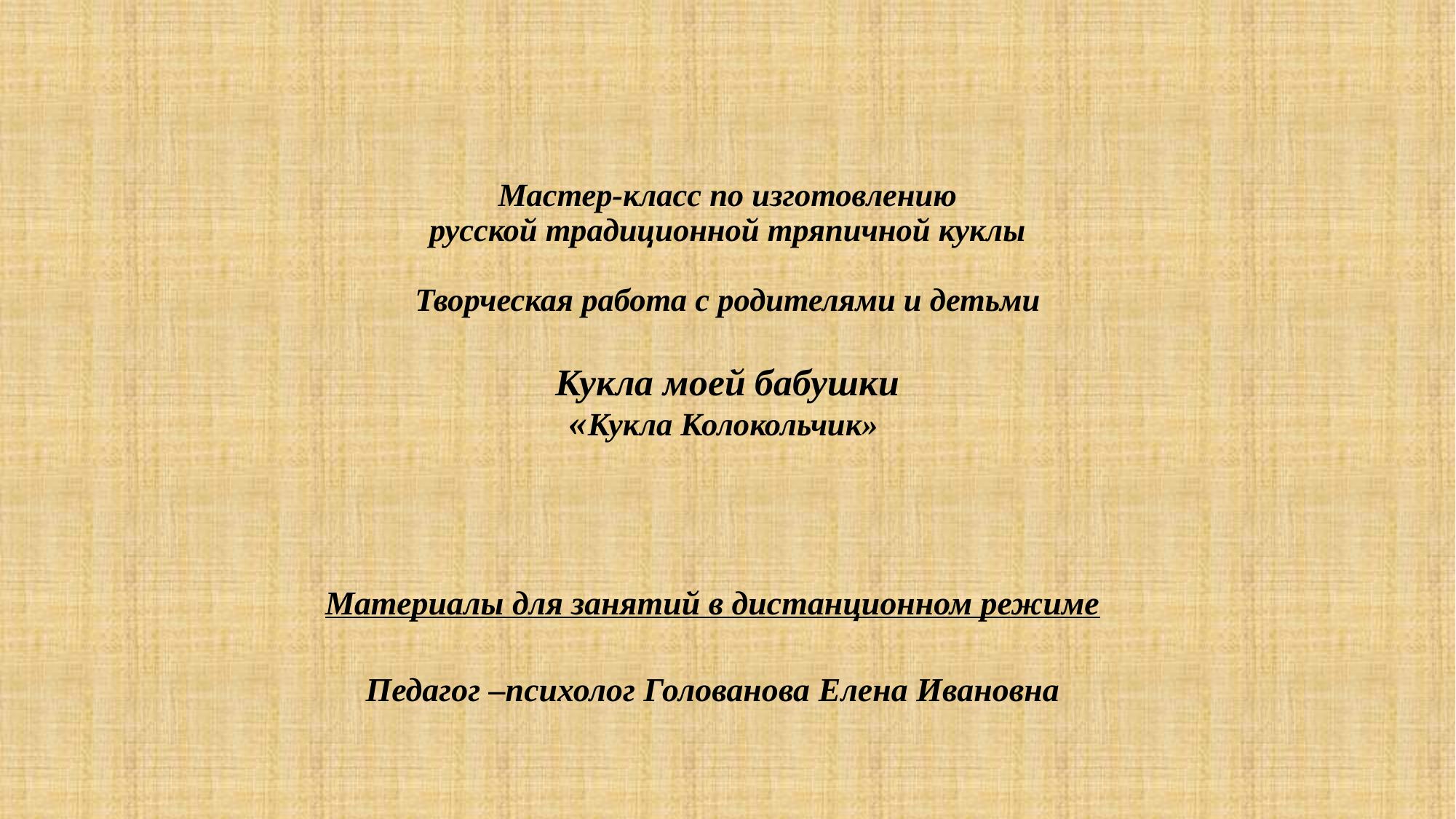

# Мастер-класс по изготовлению русской традиционной тряпичной куклы Творческая работа с родителями и детьми Кукла моей бабушки «Кукла Колокольчик»

Материалы для занятий в дистанционном режиме

Педагог –психолог Голованова Елена Ивановна